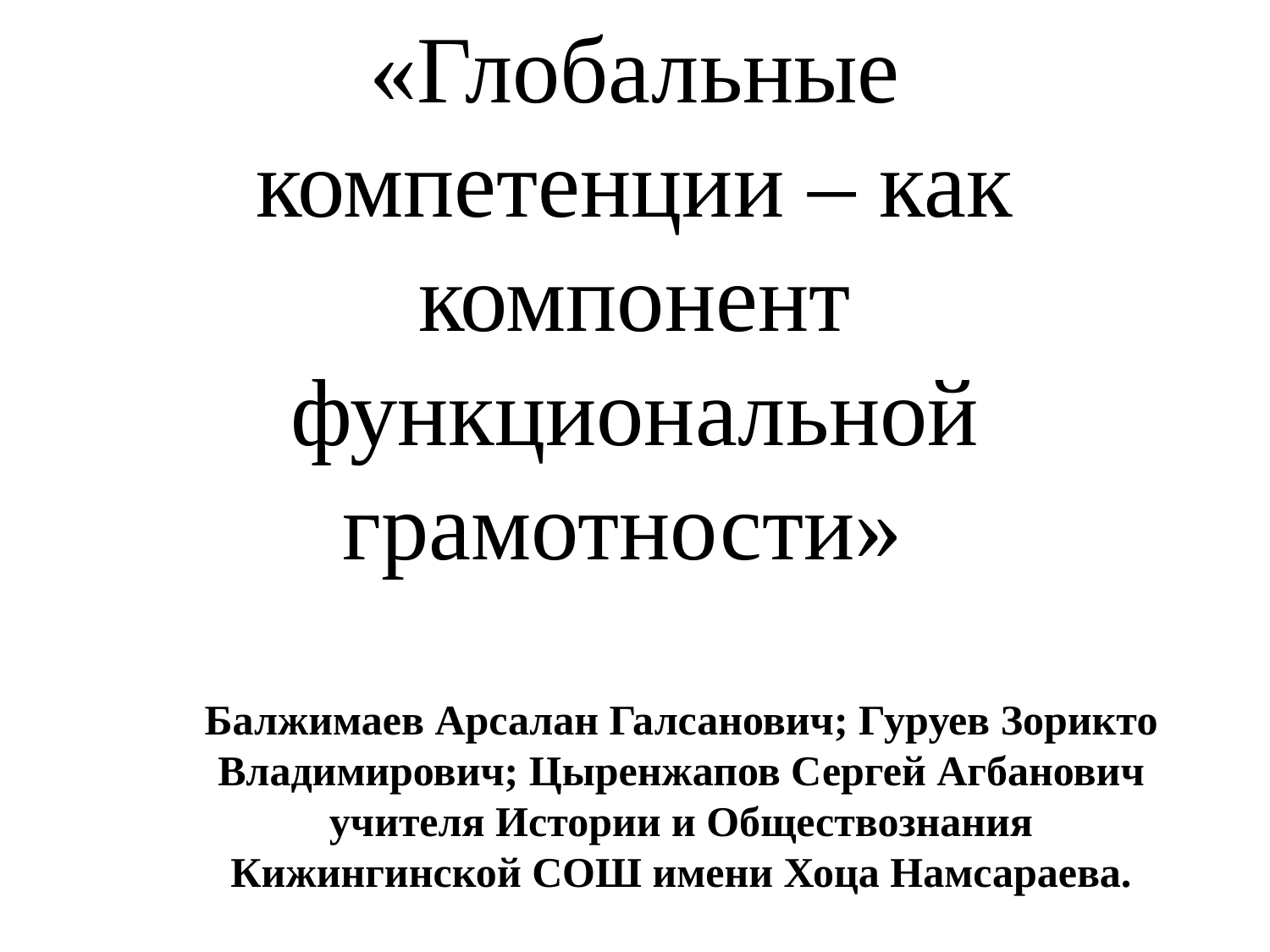

# «Глобальные компетенции – как компонент функциональной грамотности»

Балжимаев Арсалан Галсанович; Гуруев Зорикто Владимирович; Цыренжапов Сергей Агбанович учителя Истории и Обществознания Кижингинской СОШ имени Хоца Намсараева.